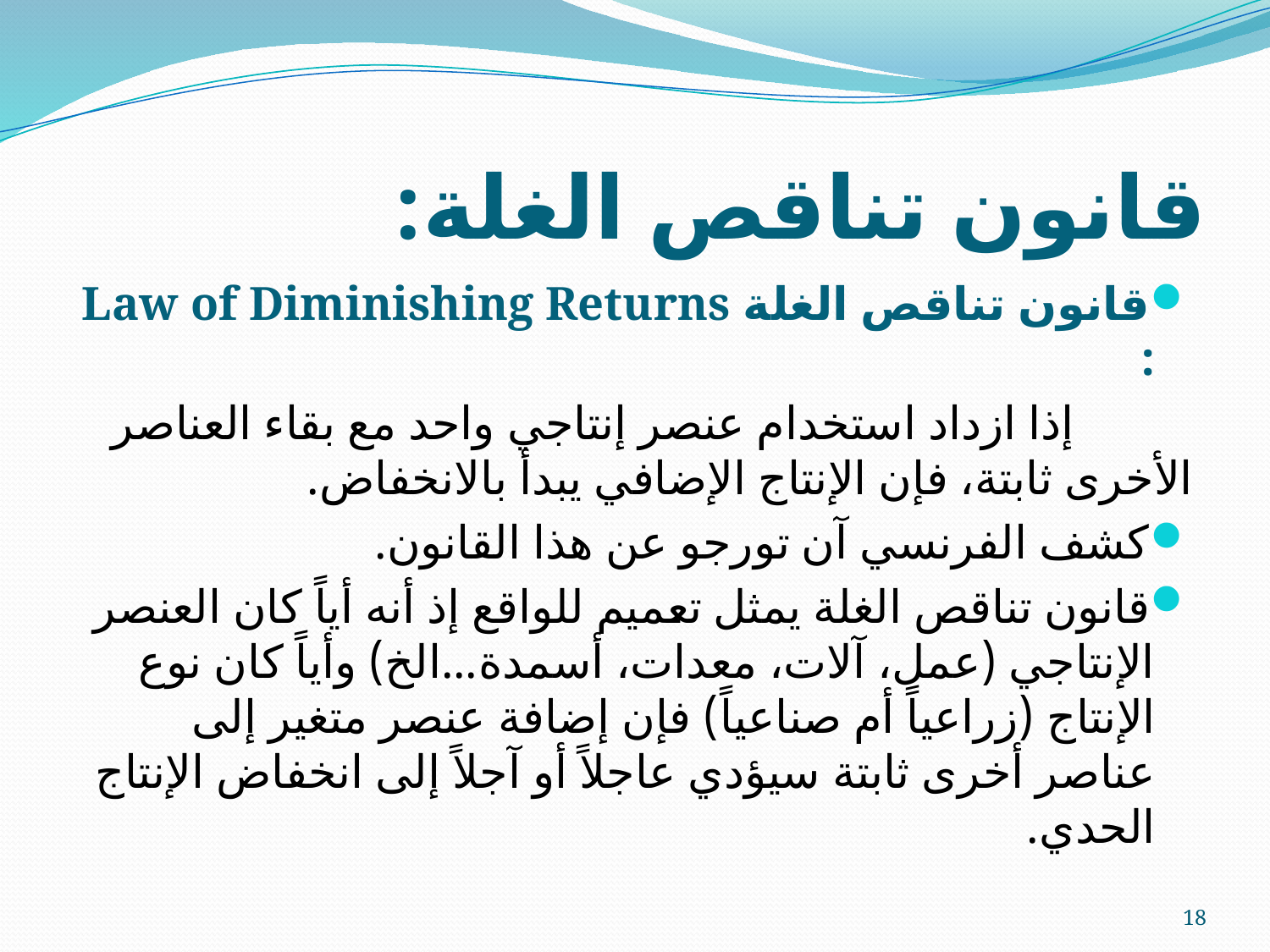

# قانون تناقص الغلة:
قانون تناقص الغلة Law of Diminishing Returns :
          إذا ازداد استخدام عنصر إنتاجي واحد مع بقاء العناصر الأخرى ثابتة، فإن الإنتاج الإضافي يبدأ بالانخفاض.
كشف الفرنسي آن تورجو عن هذا القانون.
قانون تناقص الغلة يمثل تعميم للواقع إذ أنه أياً كان العنصر الإنتاجي (عمل، آلات، معدات، أسمدة...الخ) وأياً كان نوع الإنتاج (زراعياً أم صناعياً) فإن إضافة عنصر متغير إلى عناصر أخرى ثابتة سيؤدي عاجلاً أو آجلاً إلى انخفاض الإنتاج الحدي.
18